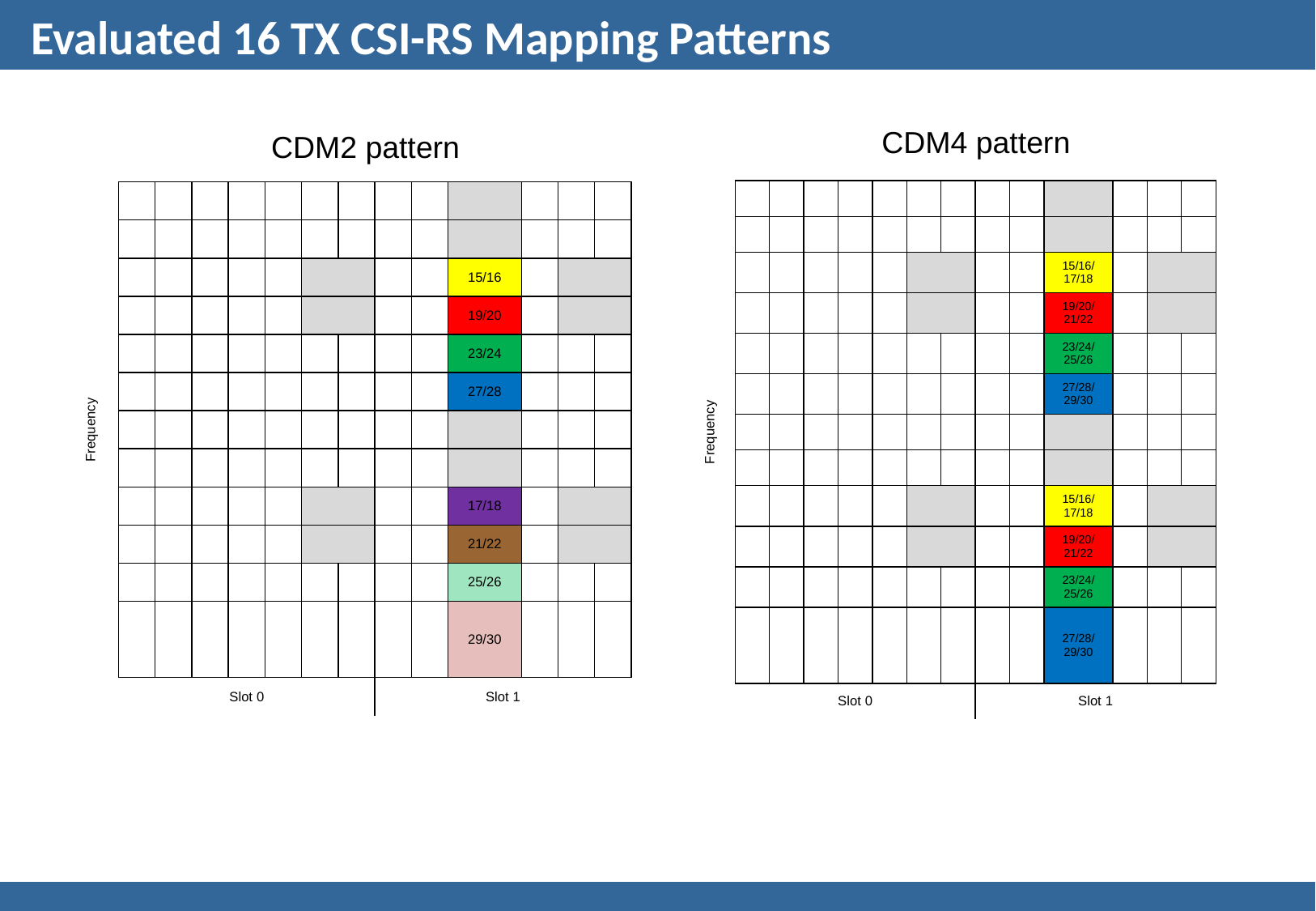

# Evaluated 16 TX CSI-RS Mapping Patterns
CDM4 pattern
CDM2 pattern
| Frequency |  |  |  |  |  |  |  |  |  |  |  |  |  |
| --- | --- | --- | --- | --- | --- | --- | --- | --- | --- | --- | --- | --- | --- |
|  |  |  |  |  |  |  |  |  |  |  |  |  |  |
|  |  |  |  |  |  |  |  |  |  | 15/16/ 17/18 |  |  |  |
|  |  |  |  |  |  |  |  |  |  | 19/20/ 21/22 |  |  |  |
|  |  |  |  |  |  |  |  |  |  | 23/24/ 25/26 |  |  |  |
|  |  |  |  |  |  |  |  |  |  | 27/28/ 29/30 |  |  |  |
|  |  |  |  |  |  |  |  |  |  |  |  |  |  |
|  |  |  |  |  |  |  |  |  |  |  |  |  |  |
|  |  |  |  |  |  |  |  |  |  | 15/16/ 17/18 |  |  |  |
|  |  |  |  |  |  |  |  |  |  | 19/20/ 21/22 |  |  |  |
|  |  |  |  |  |  |  |  |  |  | 23/24/ 25/26 |  |  |  |
|  |  |  |  |  |  |  |  |  |  | 27/28/ 29/30 |  |  |  |
|  | Slot 0 |  |  |  |  |  |  | Slot 1 |  |  |  |  |  |
| Frequency |  |  |  |  |  |  |  |  |  |  |  |  |  |
| --- | --- | --- | --- | --- | --- | --- | --- | --- | --- | --- | --- | --- | --- |
|  |  |  |  |  |  |  |  |  |  |  |  |  |  |
|  |  |  |  |  |  |  |  |  |  | 15/16 |  |  |  |
|  |  |  |  |  |  |  |  |  |  | 19/20 |  |  |  |
|  |  |  |  |  |  |  |  |  |  | 23/24 |  |  |  |
|  |  |  |  |  |  |  |  |  |  | 27/28 |  |  |  |
|  |  |  |  |  |  |  |  |  |  |  |  |  |  |
|  |  |  |  |  |  |  |  |  |  |  |  |  |  |
|  |  |  |  |  |  |  |  |  |  | 17/18 |  |  |  |
|  |  |  |  |  |  |  |  |  |  | 21/22 |  |  |  |
|  |  |  |  |  |  |  |  |  |  | 25/26 |  |  |  |
|  |  |  |  |  |  |  |  |  |  | 29/30 |  |  |  |
|  | Slot 0 |  |  |  |  |  |  | Slot 1 |  |  |  |  |  |